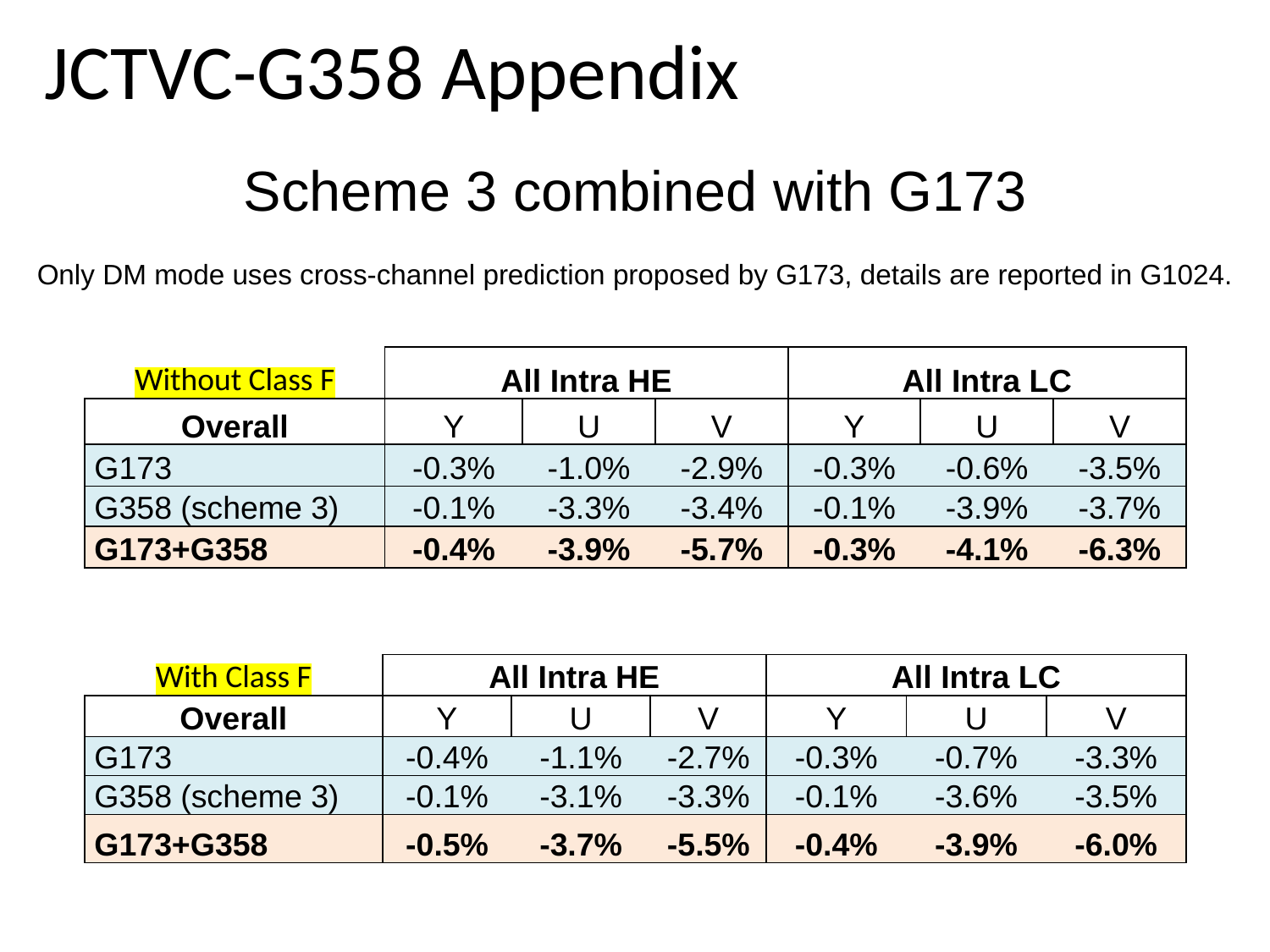

# JCTVC-G358 Appendix
Scheme 3 combined with G173

Only DM mode uses cross-channel prediction proposed by G173, details are reported in G1024.
| Without Class F | All Intra HE |  |  | All Intra LC |  |  |
| --- | --- | --- | --- | --- | --- | --- |
| Overall | Y | U | V | Y | U | V |
| G173 | -0.3% | -1.0% | -2.9% | -0.3% | -0.6% | -3.5% |
| G358 (scheme 3) | -0.1% | -3.3% | -3.4% | -0.1% | -3.9% | -3.7% |
| G173+G358 | -0.4% | -3.9% | -5.7% | -0.3% | -4.1% | -6.3% |

| With Class F | All Intra HE |  |  | All Intra LC |  |  |
| --- | --- | --- | --- | --- | --- | --- |
| Overall | Y | U | V | Y | U | V |
| G173 | -0.4% | -1.1% | -2.7% | -0.3% | -0.7% | -3.3% |
| G358 (scheme 3) | -0.1% | -3.1% | -3.3% | -0.1% | -3.6% | -3.5% |
| G173+G358 | -0.5% | -3.7% | -5.5% | -0.4% | -3.9% | -6.0% |